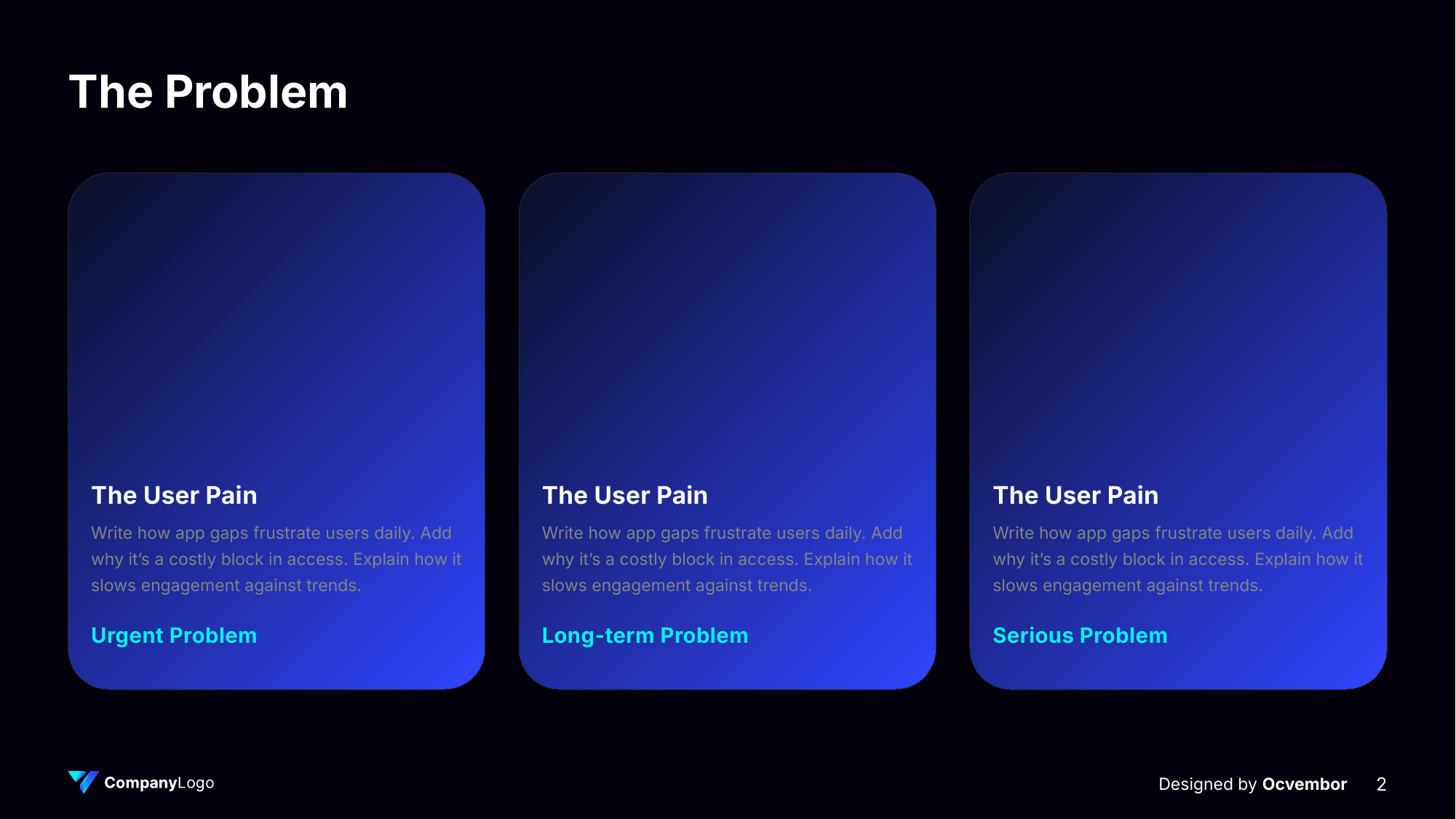

# The Problem

The User Pain
The User Pain
The User Pain
Write how app gaps frustrate users daily. Add why it’s a costly block in access. Explain how it slows engagement against trends.
Write how app gaps frustrate users daily. Add why it’s a costly block in access. Explain how it slows engagement against trends.
Write how app gaps frustrate users daily. Add why it’s a costly block in access. Explain how it slows engagement against trends.
Urgent Problem
Long-term Problem
Serious Problem